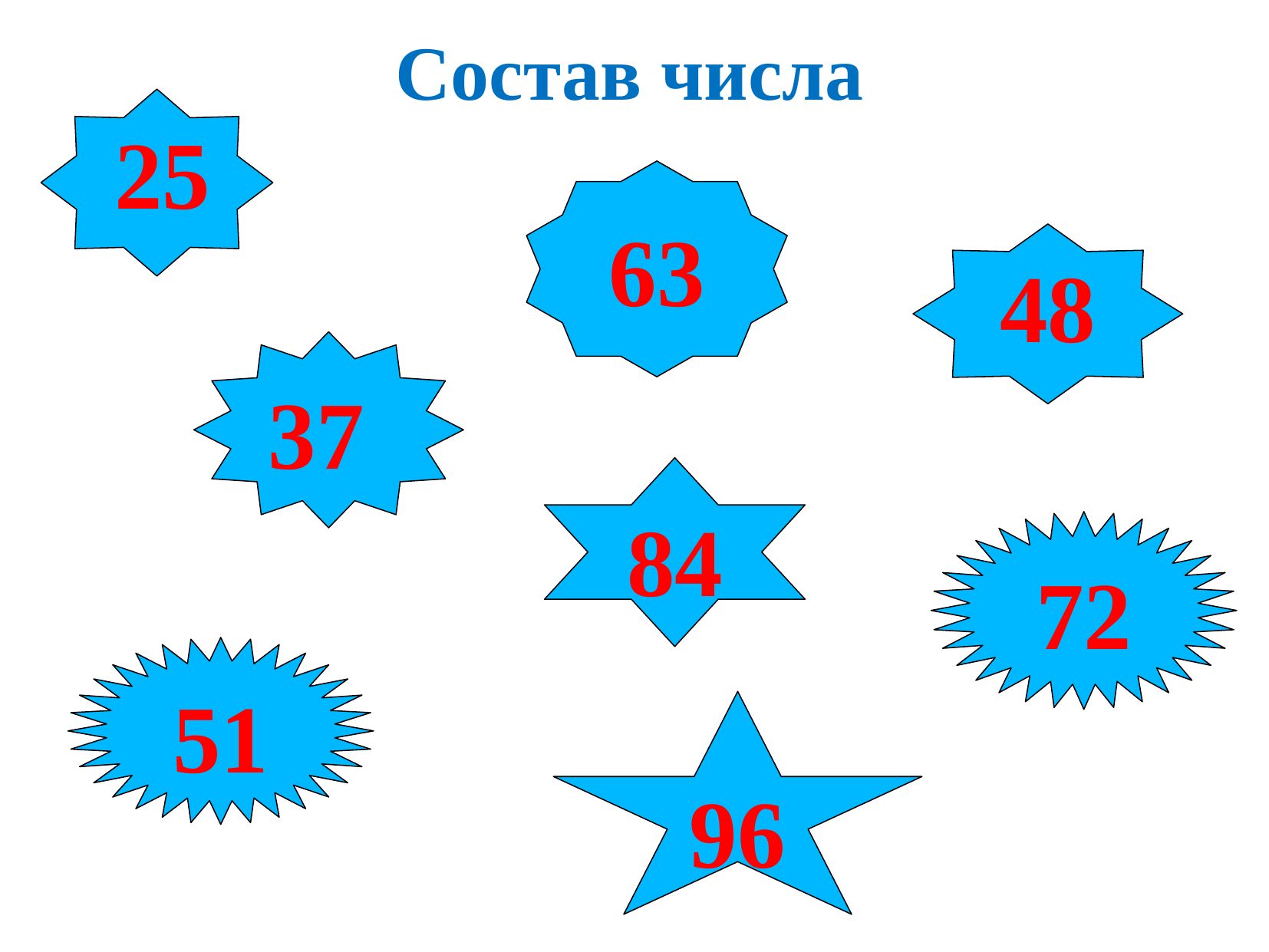

Состав числа
 25
63
48
37
84
72
51
96